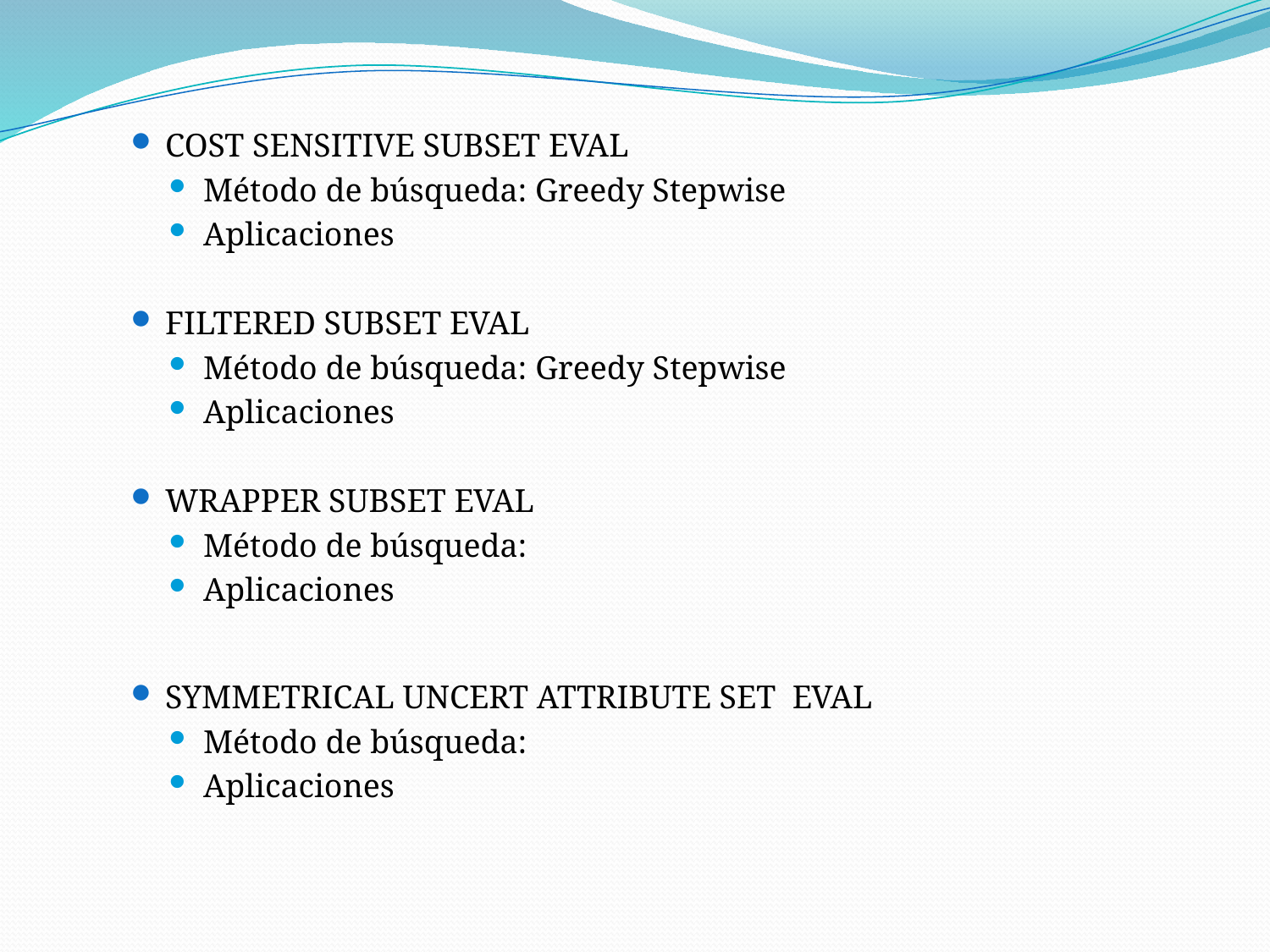

Cost Sensitive Subset Eval
Método de búsqueda: Greedy Stepwise
Aplicaciones

FiLtered Subset Eval
Método de búsqueda: Greedy Stepwise
Aplicaciones

Wrapper Subset Eval
Método de búsqueda:
Aplicaciones

Symmetrical Uncert Attribute Set  Eval
Método de búsqueda:
Aplicaciones